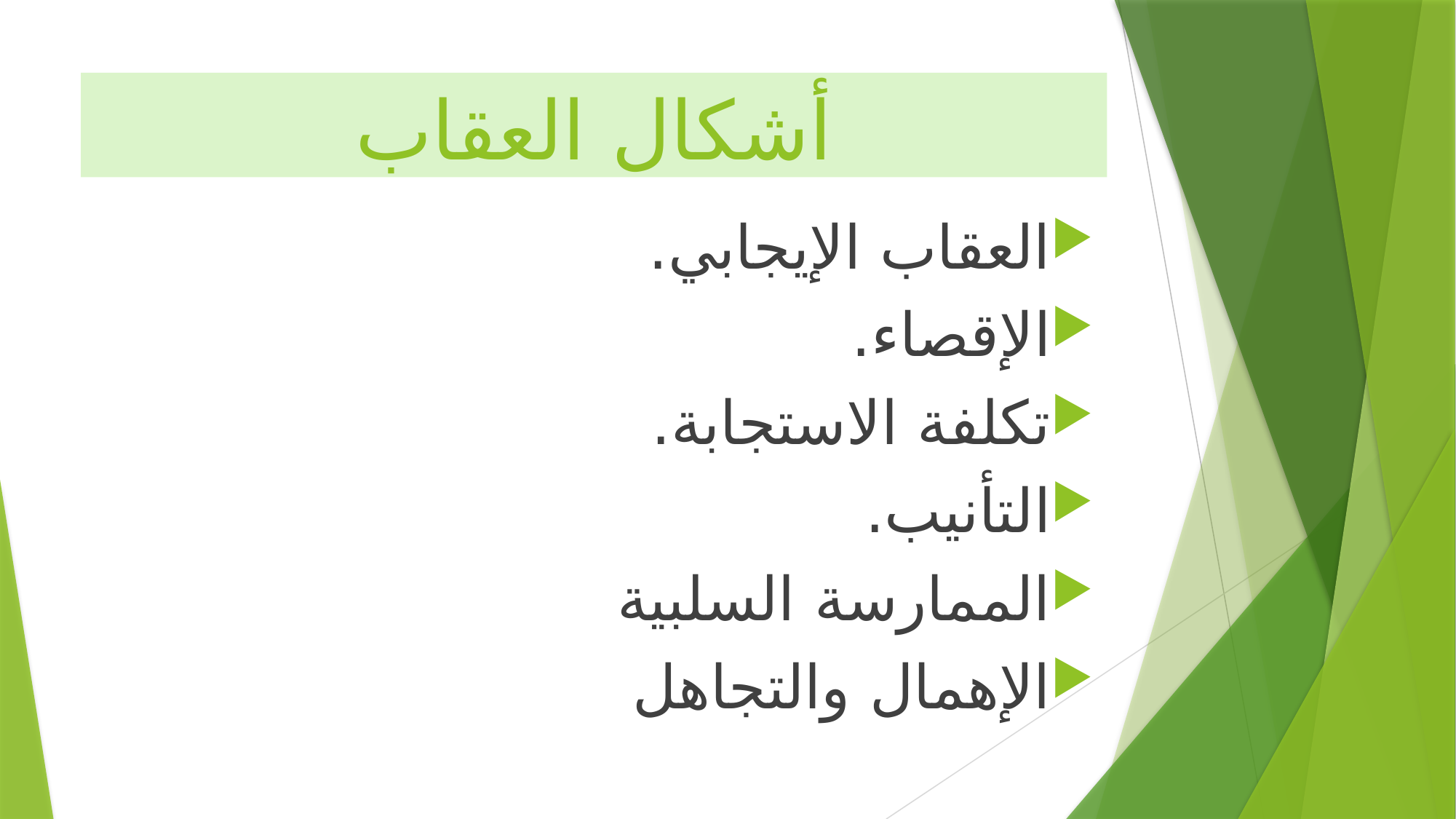

# أشكال العقاب
العقاب الإيجابي.
الإقصاء.
تكلفة الاستجابة.
التأنيب.
الممارسة السلبية
الإهمال والتجاهل